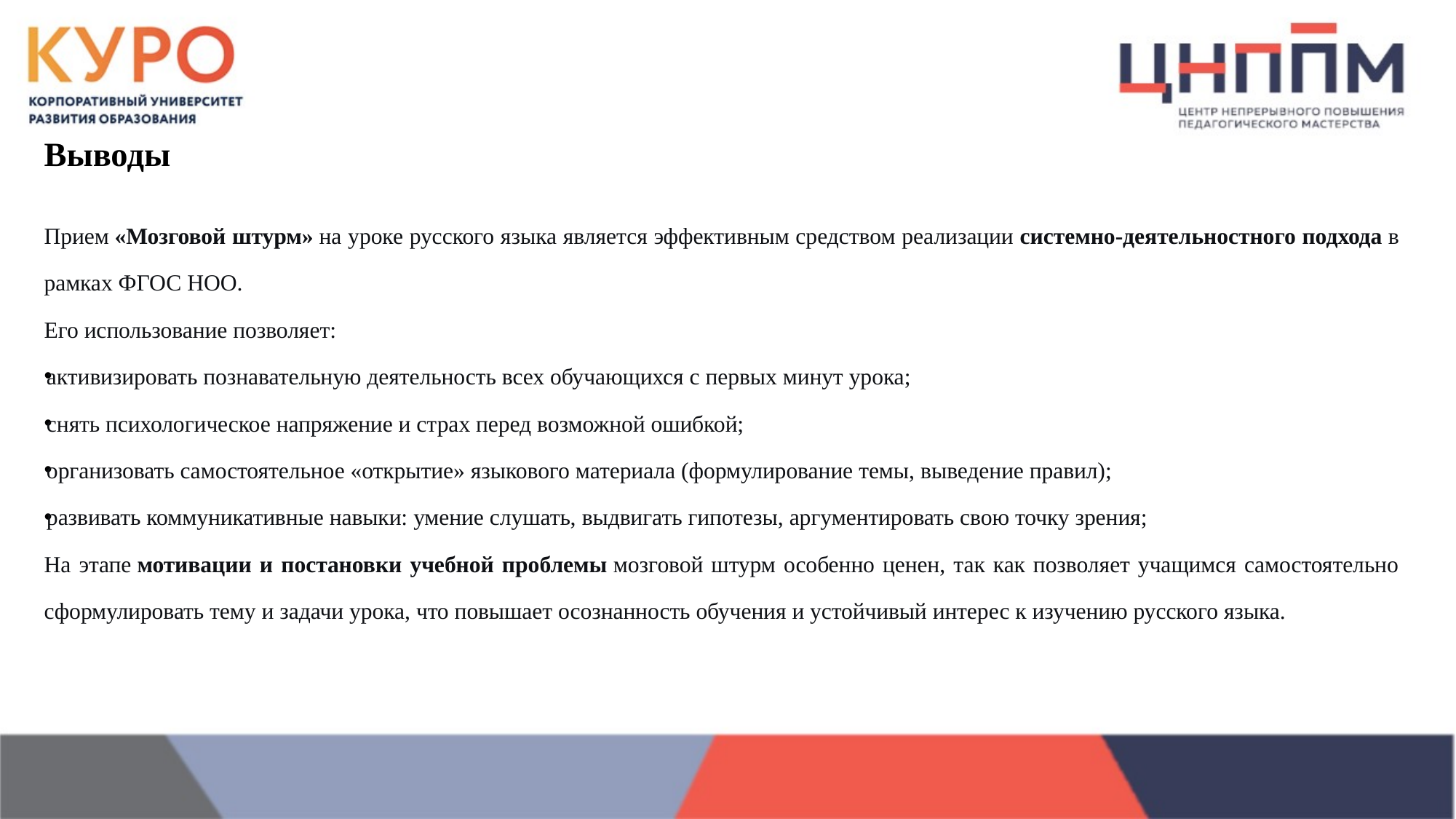

Выводы

Прием «Мозговой штурм» на уроке русского языка является эффективным средством реализации системно-деятельностного подхода в рамках ФГОС НОО.
Его использование позволяет:
активизировать познавательную деятельность всех обучающихся с первых минут урока;
снять психологическое напряжение и страх перед возможной ошибкой;
организовать самостоятельное «открытие» языкового материала (формулирование темы, выведение правил);
развивать коммуникативные навыки: умение слушать, выдвигать гипотезы, аргументировать свою точку зрения;
На этапе мотивации и постановки учебной проблемы мозговой штурм особенно ценен, так как позволяет учащимся самостоятельно сформулировать тему и задачи урока, что повышает осознанность обучения и устойчивый интерес к изучению русского языка.